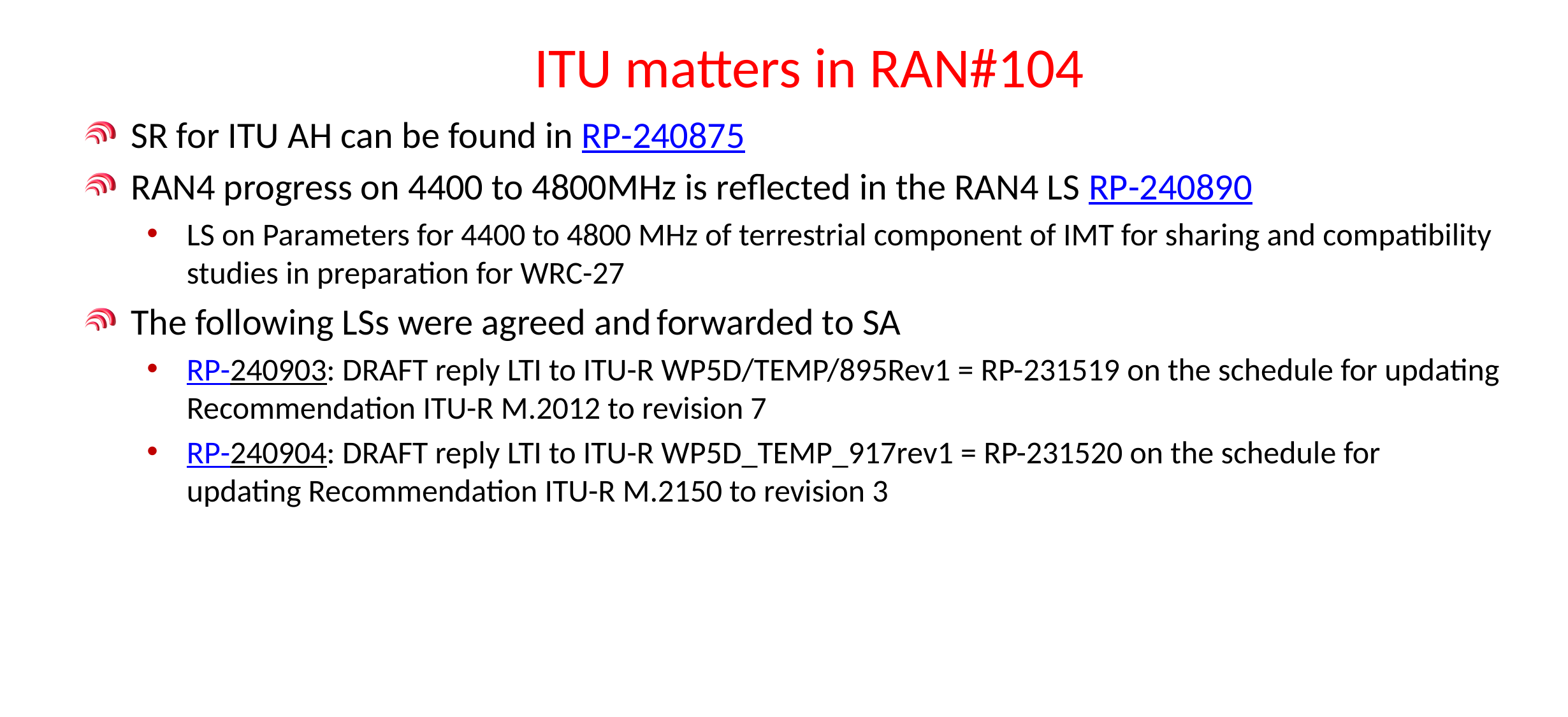

# ITU matters in RAN#104
SR for ITU AH can be found in RP-240875
RAN4 progress on 4400 to 4800MHz is reflected in the RAN4 LS RP-240890
LS on Parameters for 4400 to 4800 MHz of terrestrial component of IMT for sharing and compatibility studies in preparation for WRC-27
The following LSs were agreed and forwarded to SA
RP-240903: DRAFT reply LTI to ITU-R WP5D/TEMP/895Rev1 = RP-231519 on the schedule for updating Recommendation ITU-R M.2012 to revision 7
RP-240904: DRAFT reply LTI to ITU-R WP5D_TEMP_917rev1 = RP-231520 on the schedule for updating Recommendation ITU-R M.2150 to revision 3